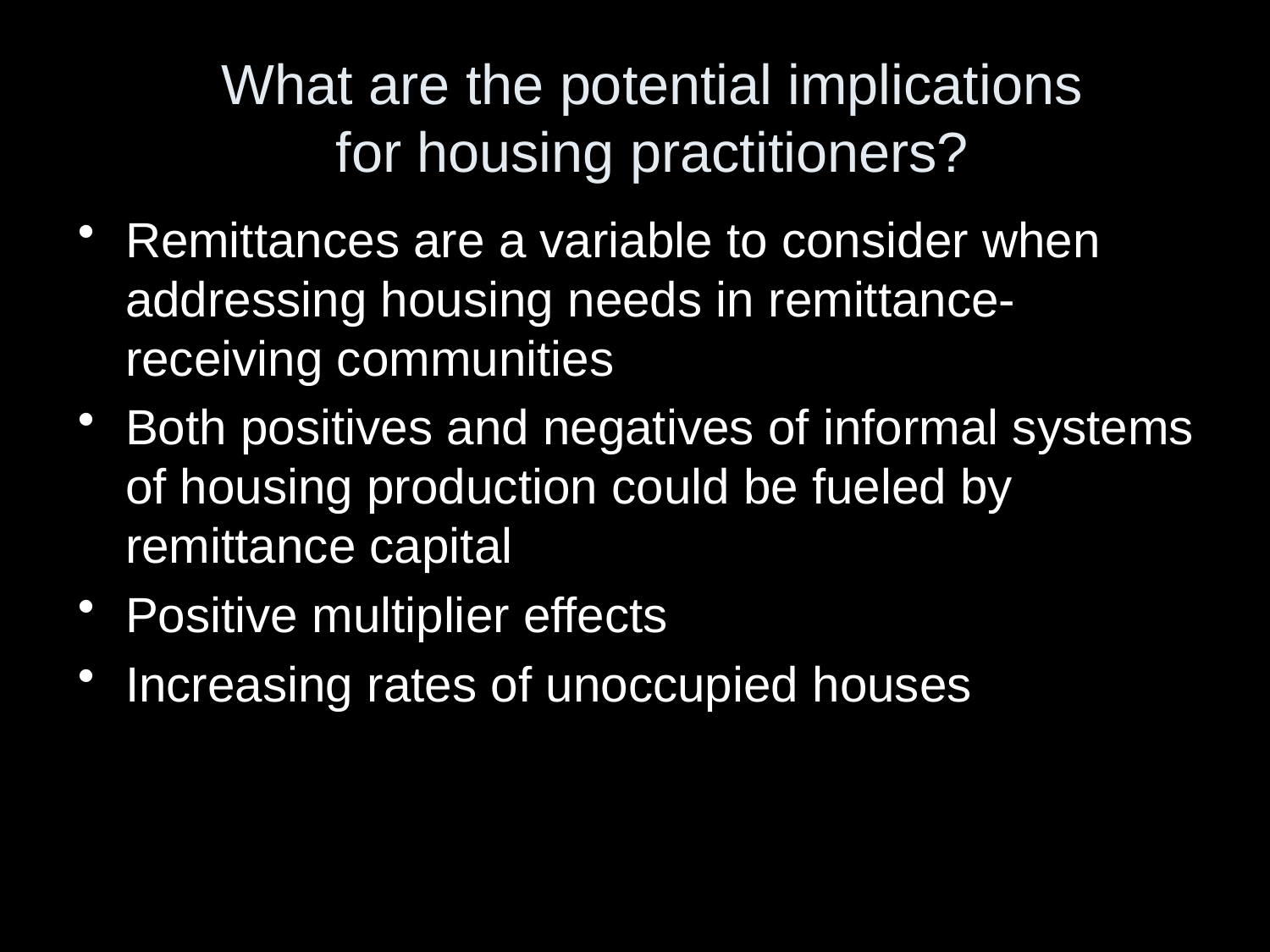

# What are the potential implications for housing practitioners?
Remittances are a variable to consider when addressing housing needs in remittance-receiving communities
Both positives and negatives of informal systems of housing production could be fueled by remittance capital
Positive multiplier effects
Increasing rates of unoccupied houses